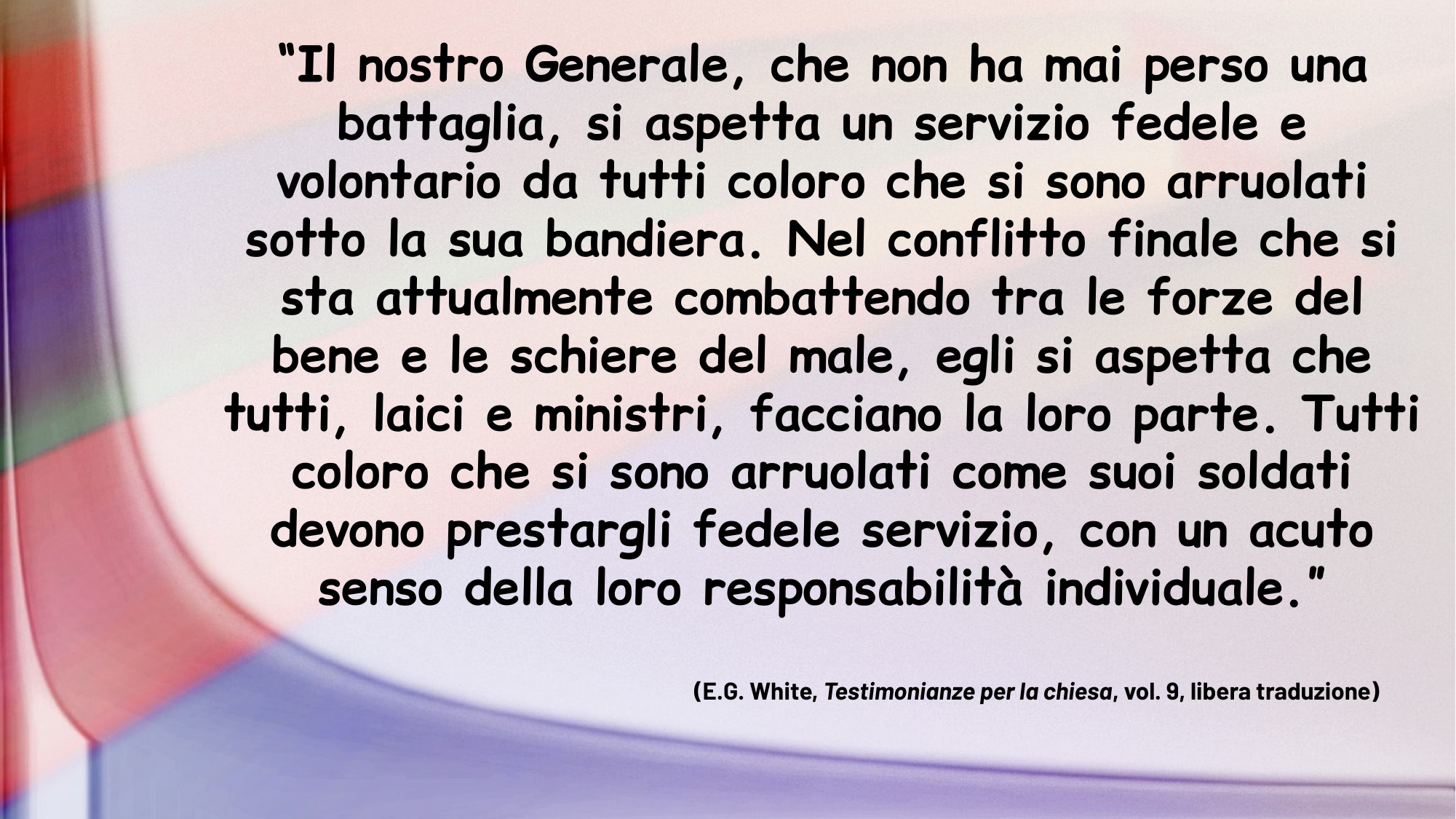

“Il nostro Generale, che non ha mai perso una battaglia, si aspetta un servizio fedele e volontario da tutti coloro che si sono arruolati sotto la sua bandiera. Nel conflitto finale che si sta attualmente combattendo tra le forze del bene e le schiere del male, egli si aspetta che tutti, laici e ministri, facciano la loro parte. Tutti coloro che si sono arruolati come suoi soldati devono prestargli fedele servizio, con un acuto senso della loro responsabilità individuale.”
(E.G. White, Testimonianze per la chiesa, vol. 9, libera traduzione)